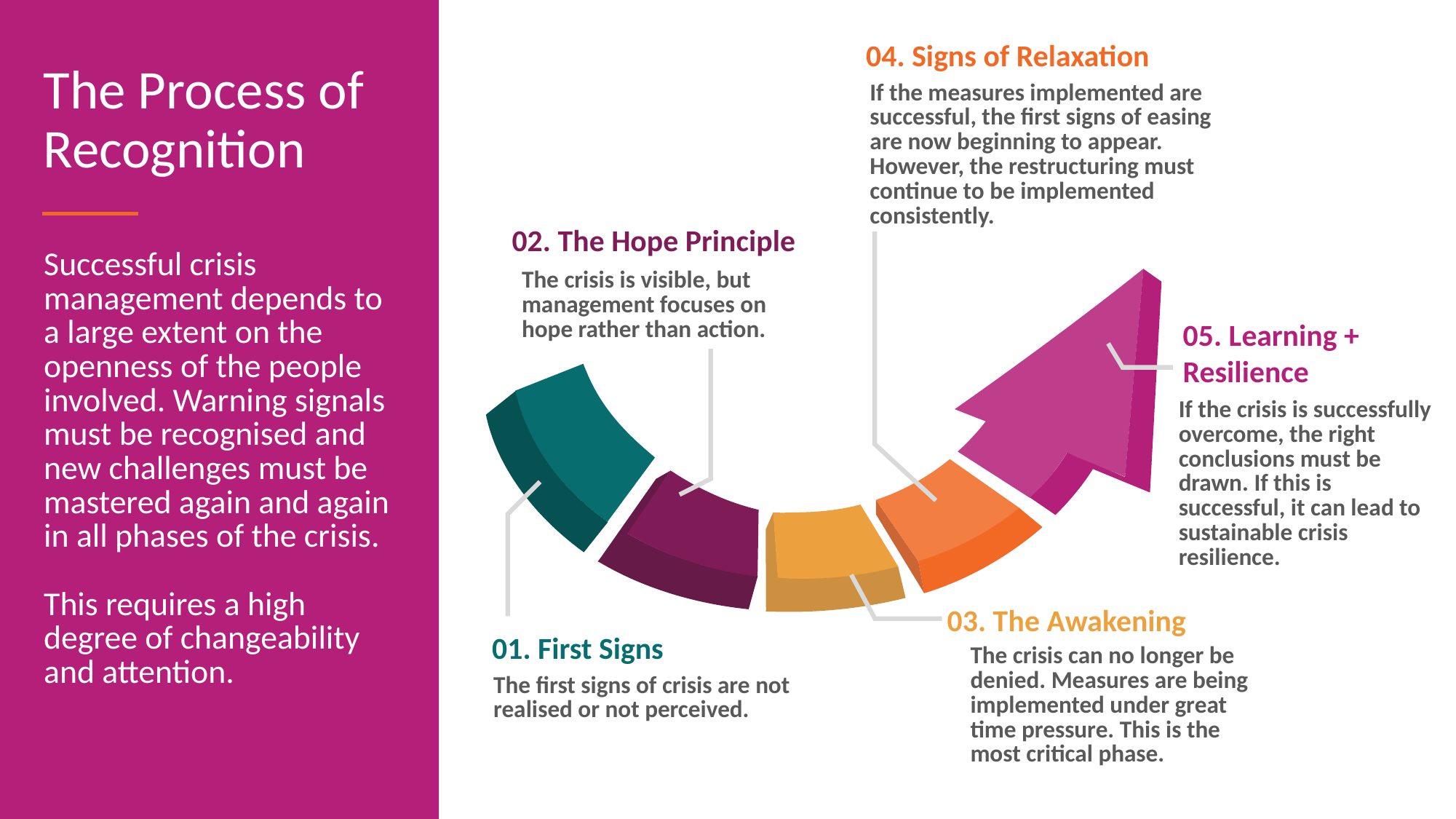

04. Signs of Relaxation
The Process of Recognition
If the measures implemented are successful, the first signs of easing are now beginning to appear. However, the restructuring must continue to be implemented consistently.

02. The Hope Principle

Successful crisis management depends to a large extent on the openness of the people involved. Warning signals must be recognised and new challenges must be mastered again and again in all phases of the crisis.

This requires a high degree of changeability and attention.
The crisis is visible, but management focuses on hope rather than action.

05. Learning + Resilience

If the crisis is successfully overcome, the right conclusions must be drawn. If this is successful, it can lead to sustainable crisis resilience.

03. The Awakening
01. First Signs
The crisis can no longer be denied. Measures are being implemented under great time pressure. This is the most critical phase.
The first signs of crisis are not realised or not perceived.